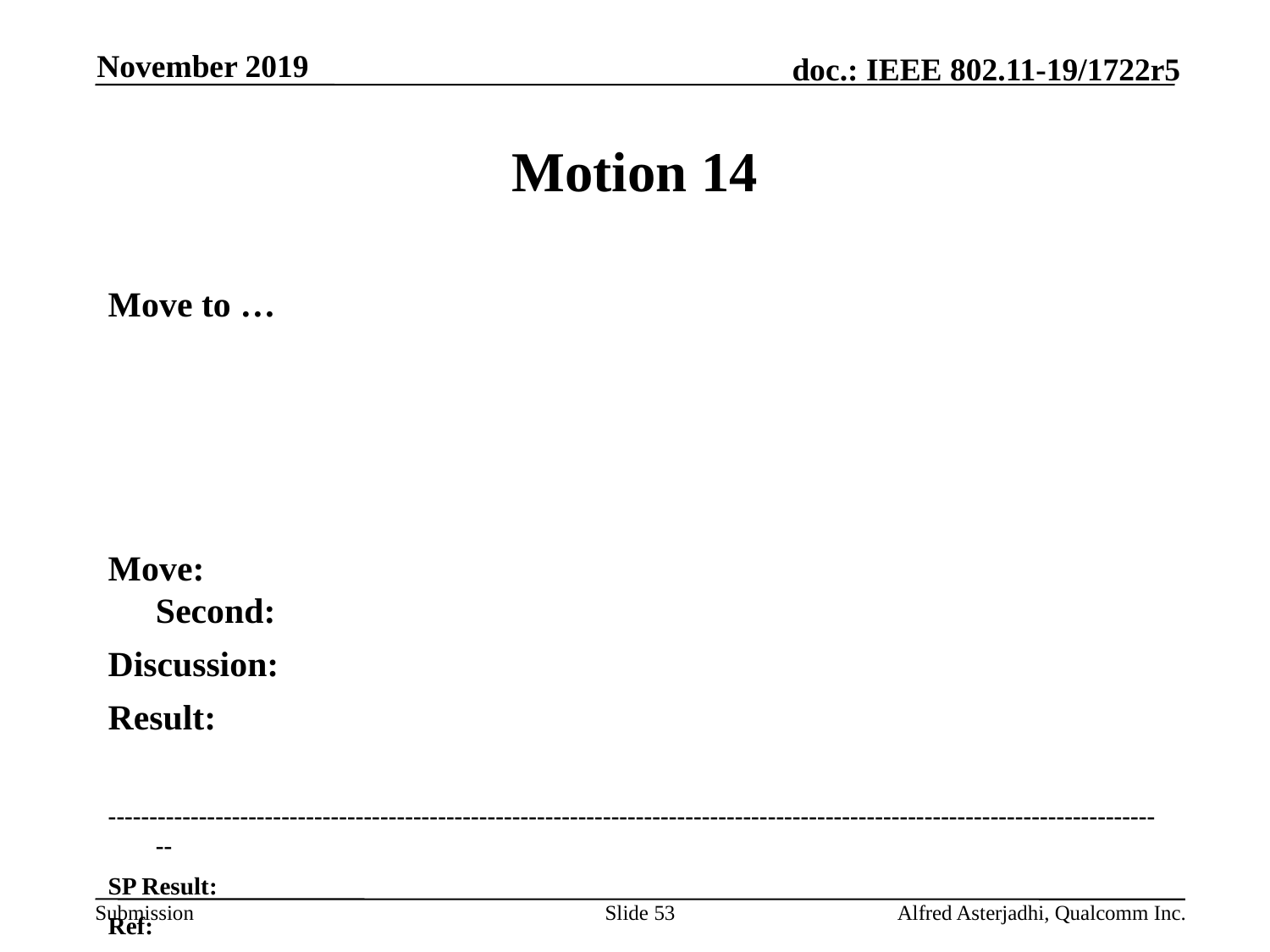

November 2019
# Motion 14
Move to …

Move: 							Second:
Discussion:
Result:

---------------------------------------------------------------------------------------------------------------------------------
SP Result:
Ref:
Slide 53
Alfred Asterjadhi, Qualcomm Inc.